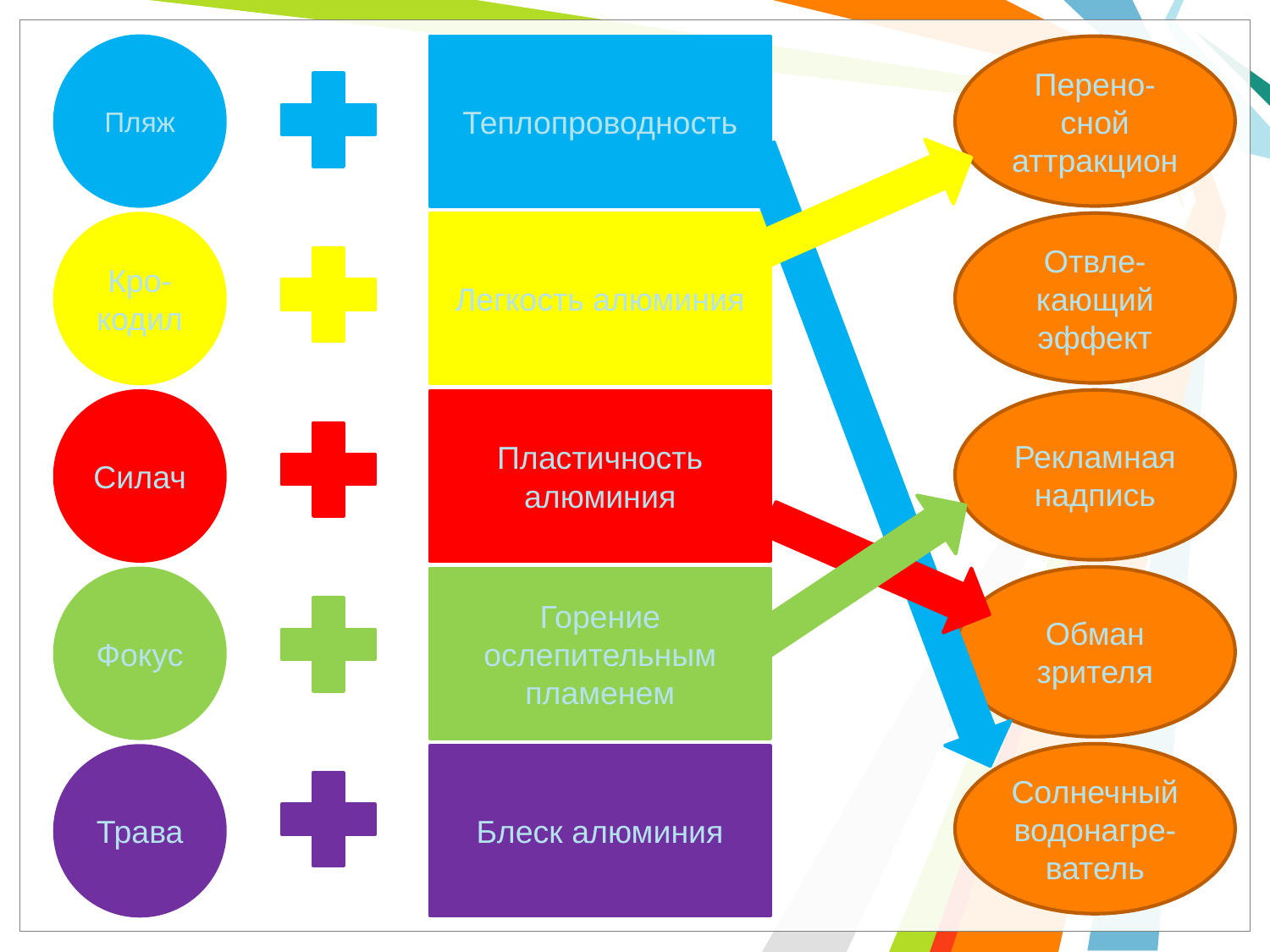

Пляж
Теплопроводность
Перено-сной аттракцион

Отвле-кающий эффект
Кро-кодил
Легкость алюминия

Рекламная надпись
Силач
Пластичность алюминия

Обман зрителя
Фокус
Горение ослепительным пламенем

Солнечный водонагре-ватель
Трава
Блеск алюминия